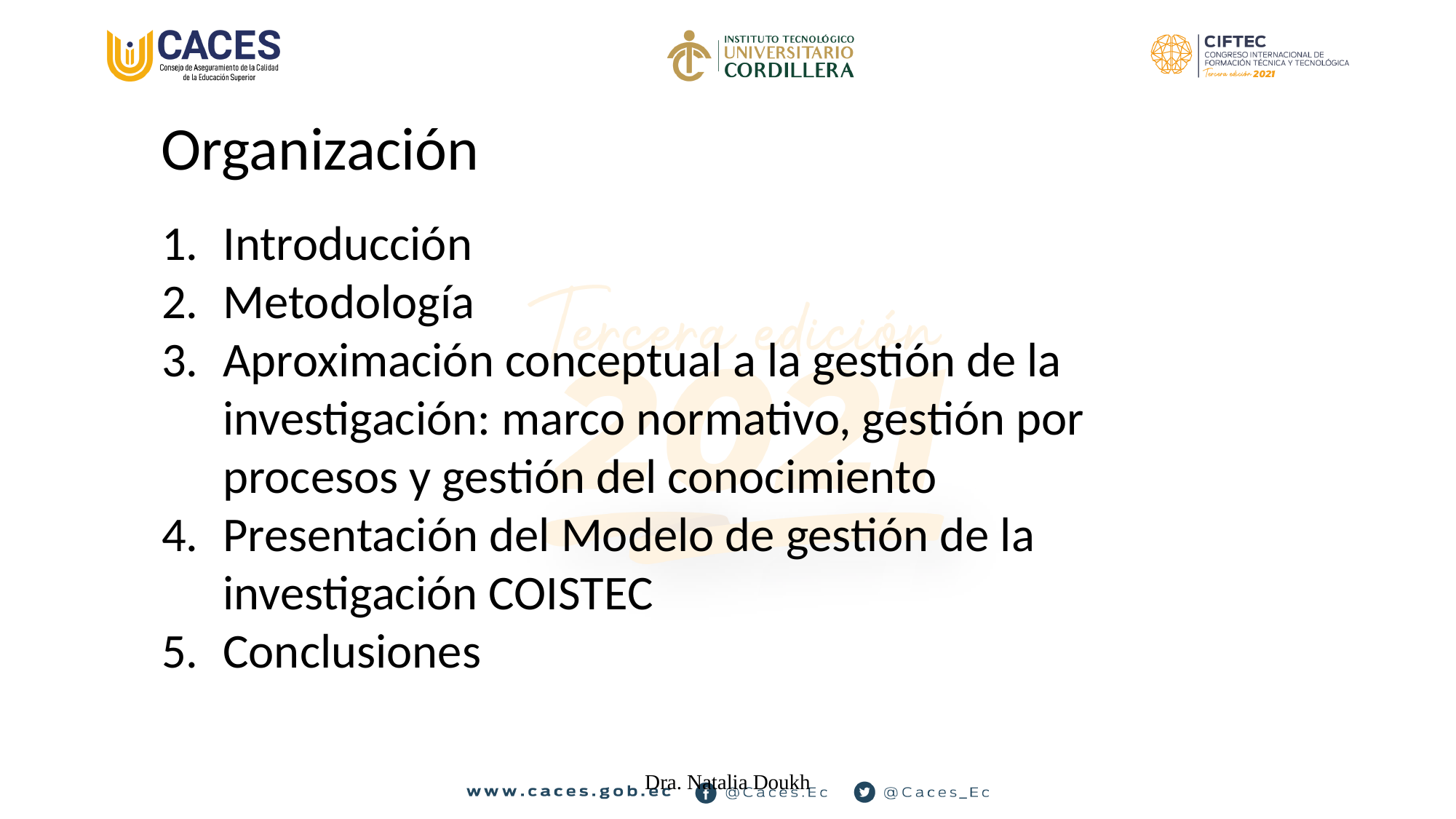

Organización
Introducción
Metodología
Aproximación conceptual a la gestión de la investigación: marco normativo, gestión por procesos y gestión del conocimiento
Presentación del Modelo de gestión de la investigación COISTEC
Conclusiones
Dra. Natalia Doukh